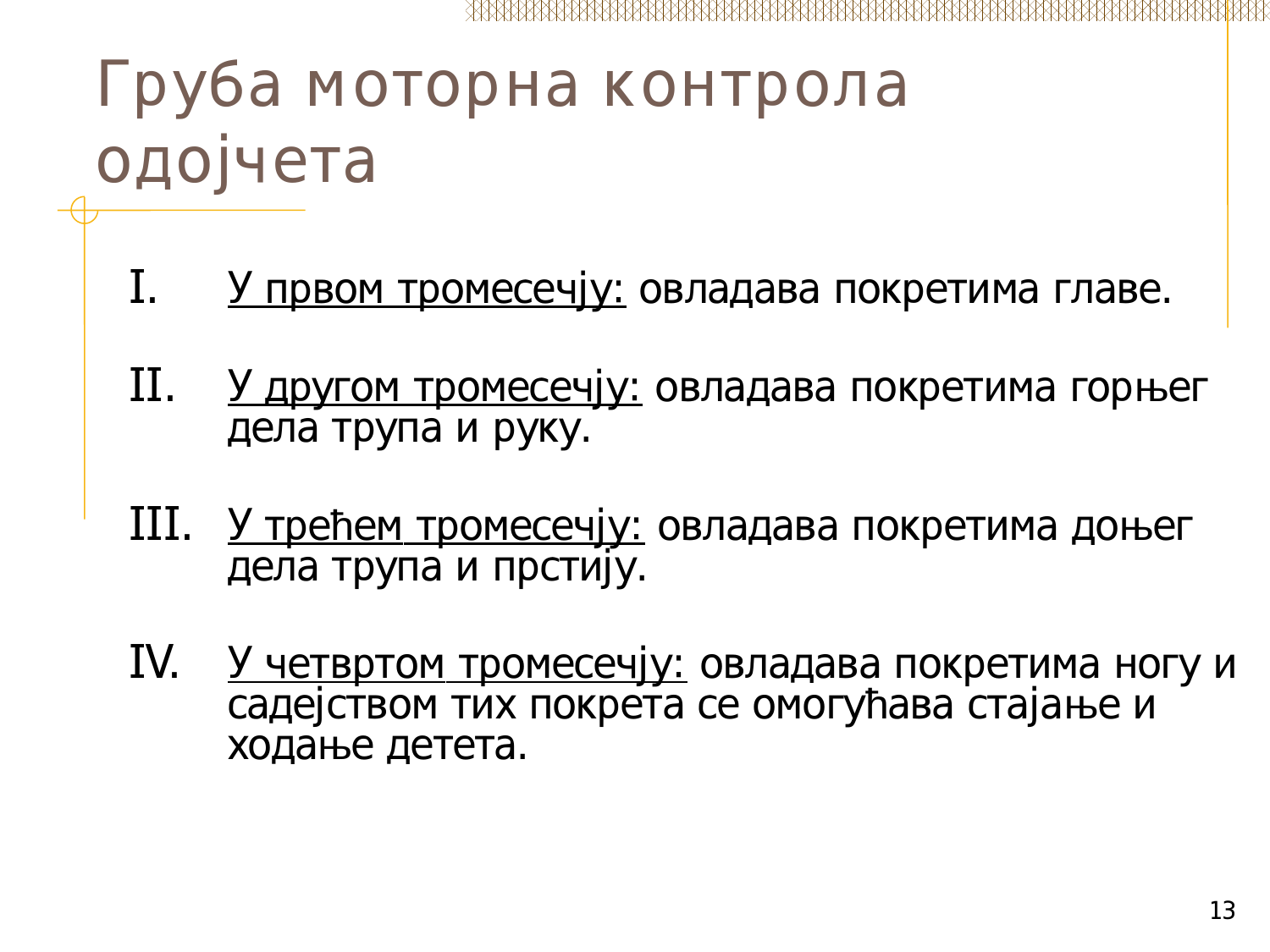

# Груба моторна контрола одојчета
У првом тромесечју: овладава покретима главе.

У другом тромесечју: овладава покретима горњег дела трупа и руку.

У трећем тромесечју: овладава покретима доњег дела трупа и прстију.

У четвртом тромесечју: овладава покретима ногу и садејством тих покрета се омогућава стајање и ходање детета.

13